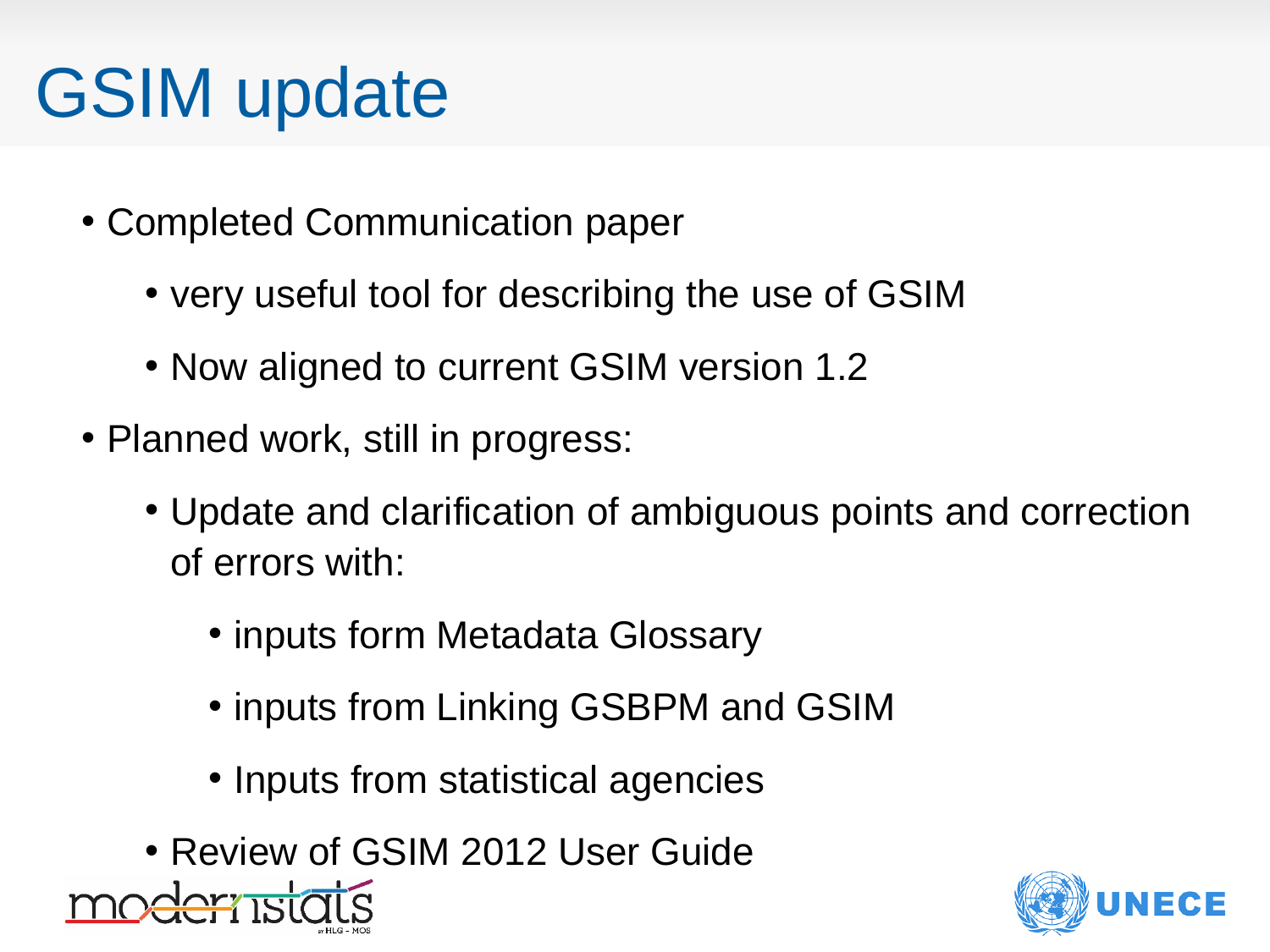

# GSIM update
Completed Communication paper
very useful tool for describing the use of GSIM
Now aligned to current GSIM version 1.2
Planned work, still in progress:
Update and clarification of ambiguous points and correction of errors with:
inputs form Metadata Glossary
inputs from Linking GSBPM and GSIM
Inputs from statistical agencies
Review of GSIM 2012 User Guide